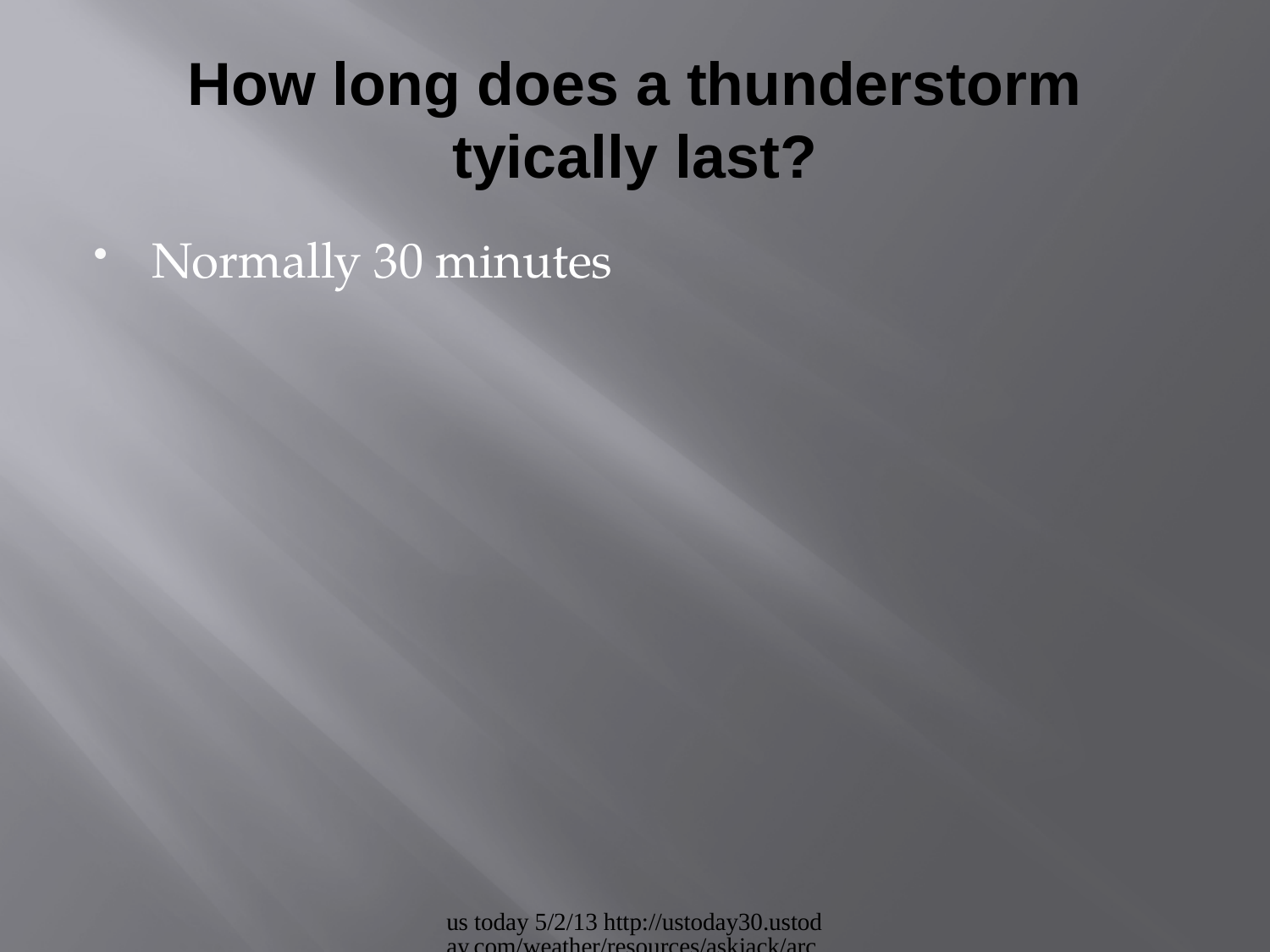

# How long does a thunderstorm tyically last?
Normally 30 minutes
us today 5/2/13 http://ustoday30.ustoday.com/weather/resources/askjack/archives-thunderstorms.htm